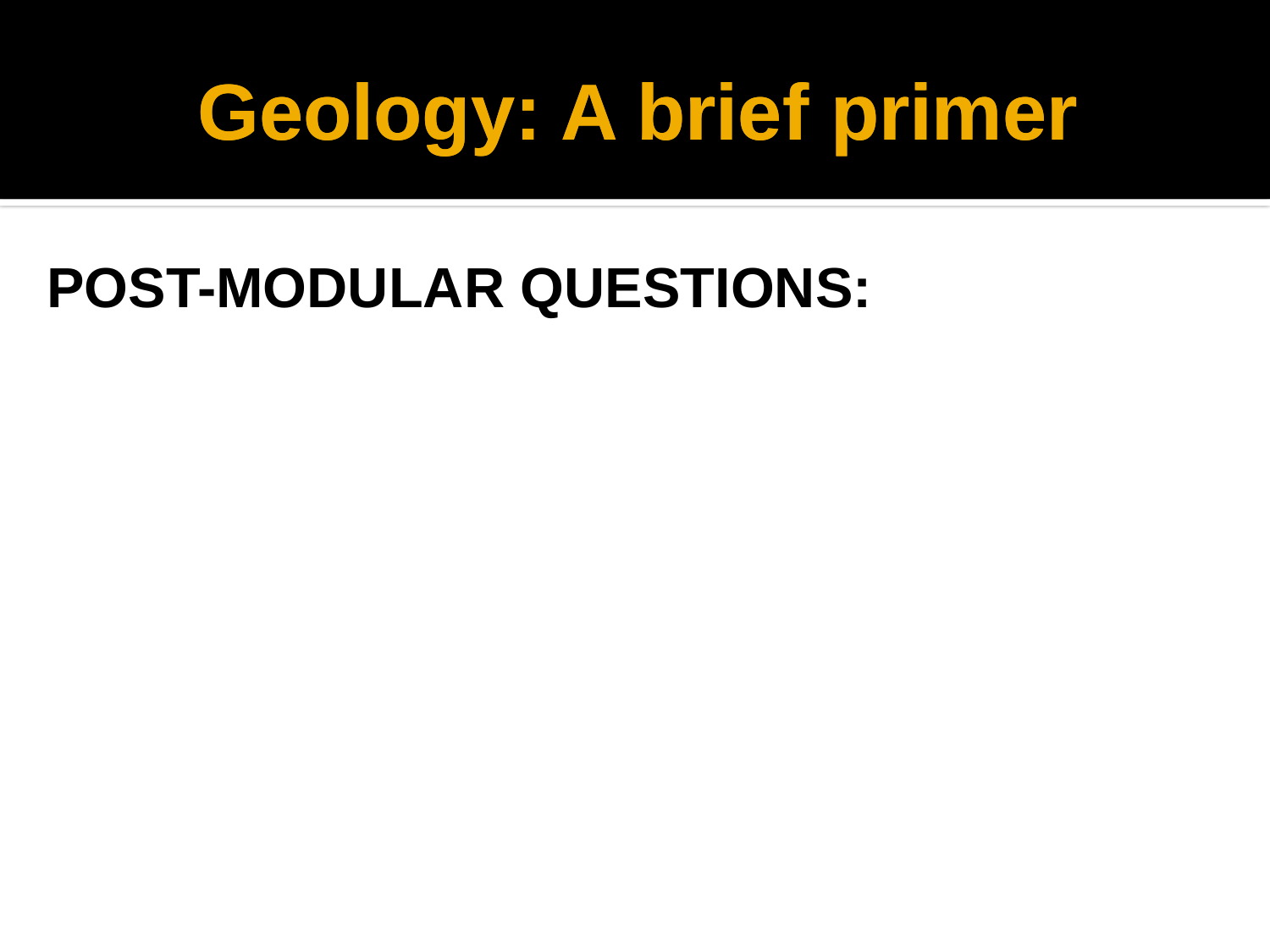

# Geology: A brief primer
Geology: A brief primer
POST-MODULAR QUESTIONS: